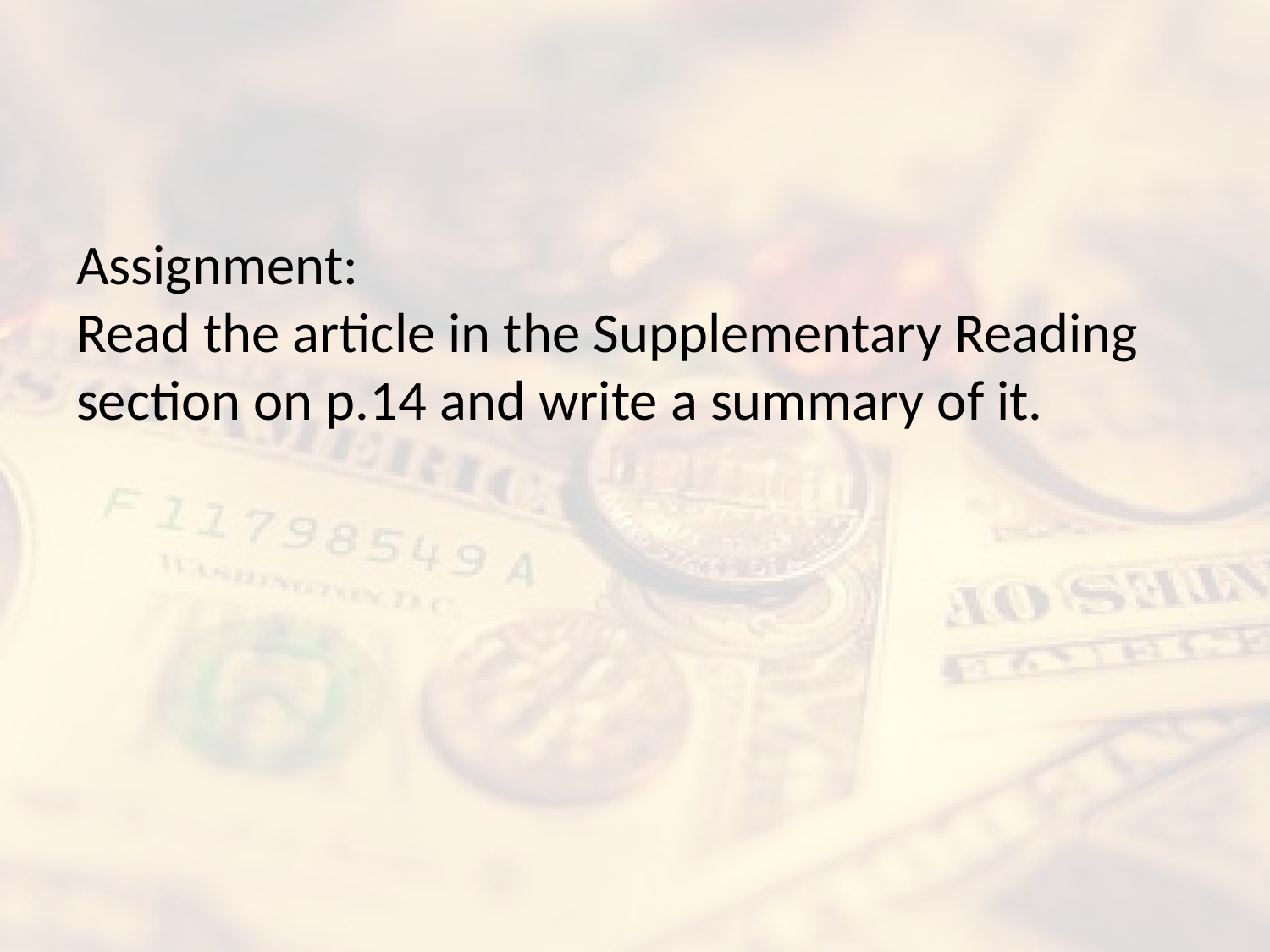

#
Assignment:
Read the article in the Supplementary Reading section on p.14 and write a summary of it.